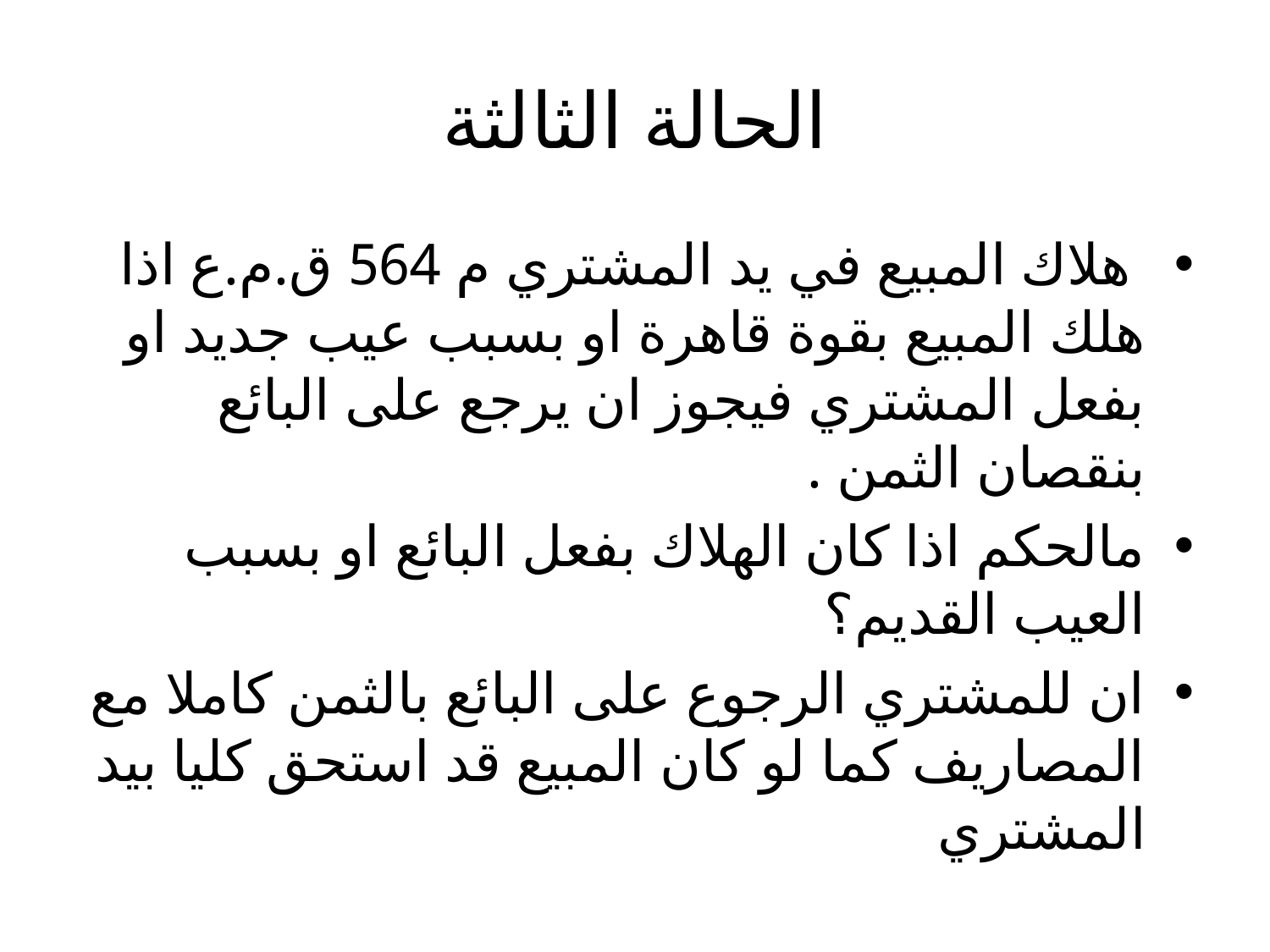

# الحالة الثالثة
 هلاك المبيع في يد المشتري م 564 ق.م.ع اذا هلك المبيع بقوة قاهرة او بسبب عيب جديد او بفعل المشتري فيجوز ان يرجع على البائع بنقصان الثمن .
مالحكم اذا كان الهلاك بفعل البائع او بسبب العيب القديم؟
ان للمشتري الرجوع على البائع بالثمن كاملا مع المصاريف كما لو كان المبيع قد استحق كليا بيد المشتري